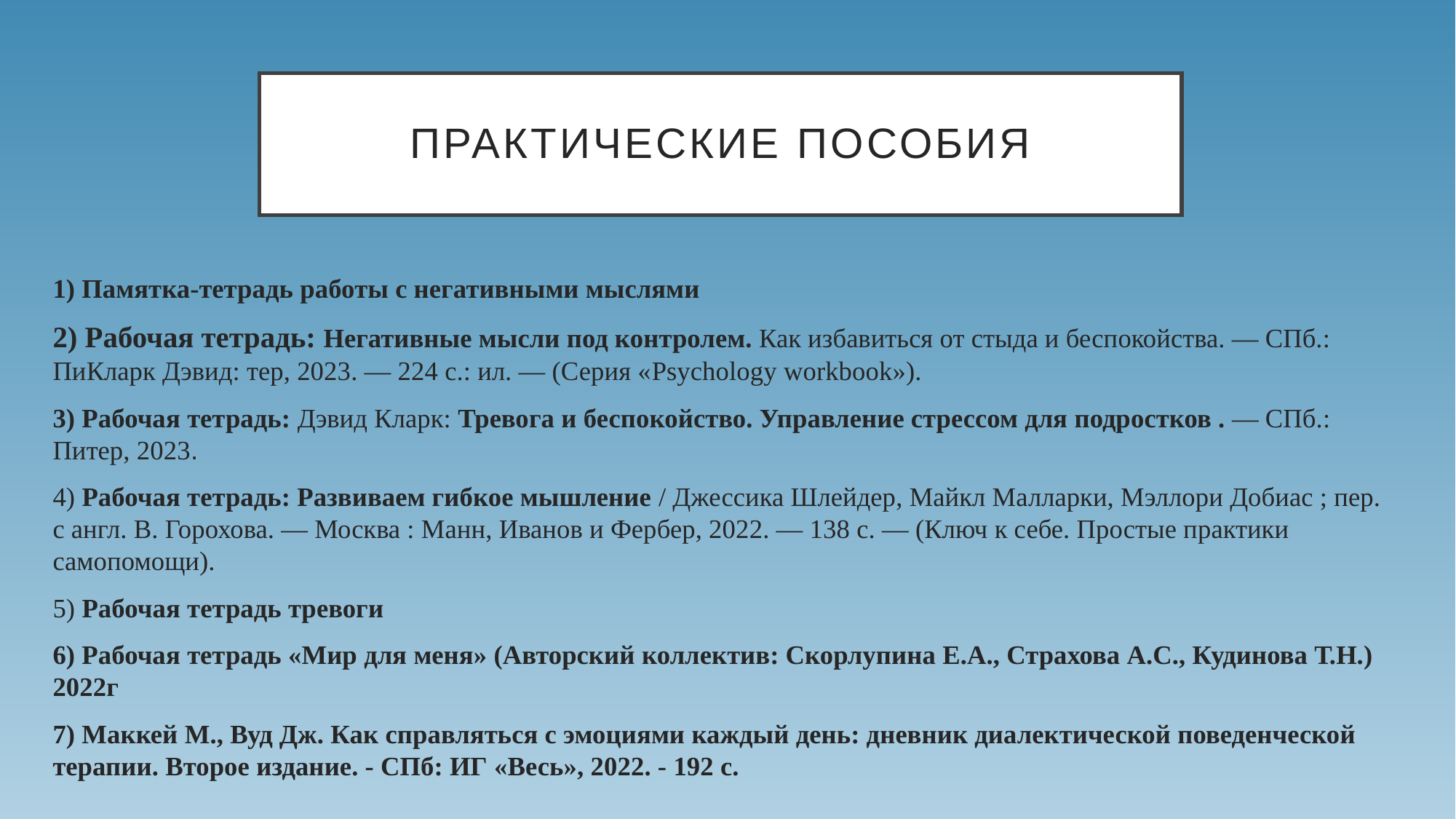

# Практические пособия
1) Памятка-тетрадь работы с негативными мыслями
2) Рабочая тетрадь: Негативные мысли под контролем. Как избавиться от стыда и беспокойства. — СПб.: ПиКларк Дэвид: тер, 2023. — 224 с.: ил. — (Серия «Psychology workbook»).
3) Рабочая тетрадь: Дэвид Кларк: Тревога и беспокойство. Управление стрессом для подростков . — СПб.: Питер, 2023.
4) Рабочая тетрадь: Развиваем гибкое мышление / Джессика Шлейдер, Майкл Малларки, Мэллори Добиас ; пер. с англ. В. Горохова. — Москва : Манн, Иванов и Фербер, 2022. — 138 с. — (Ключ к себе. Простые практики самопомощи).
5) Рабочая тетрадь тревоги
6) Рабочая тетрадь «Мир для меня» (Авторский коллектив: Скорлупина Е.А., Страхова А.С., Кудинова Т.Н.) 2022г
7) Маккей М., Вуд Дж. Как справляться с эмоциями каждый день: дневник диалектической поведенческой терапии. Второе издание. - СПб: ИГ «Весь», 2022. - 192 с.